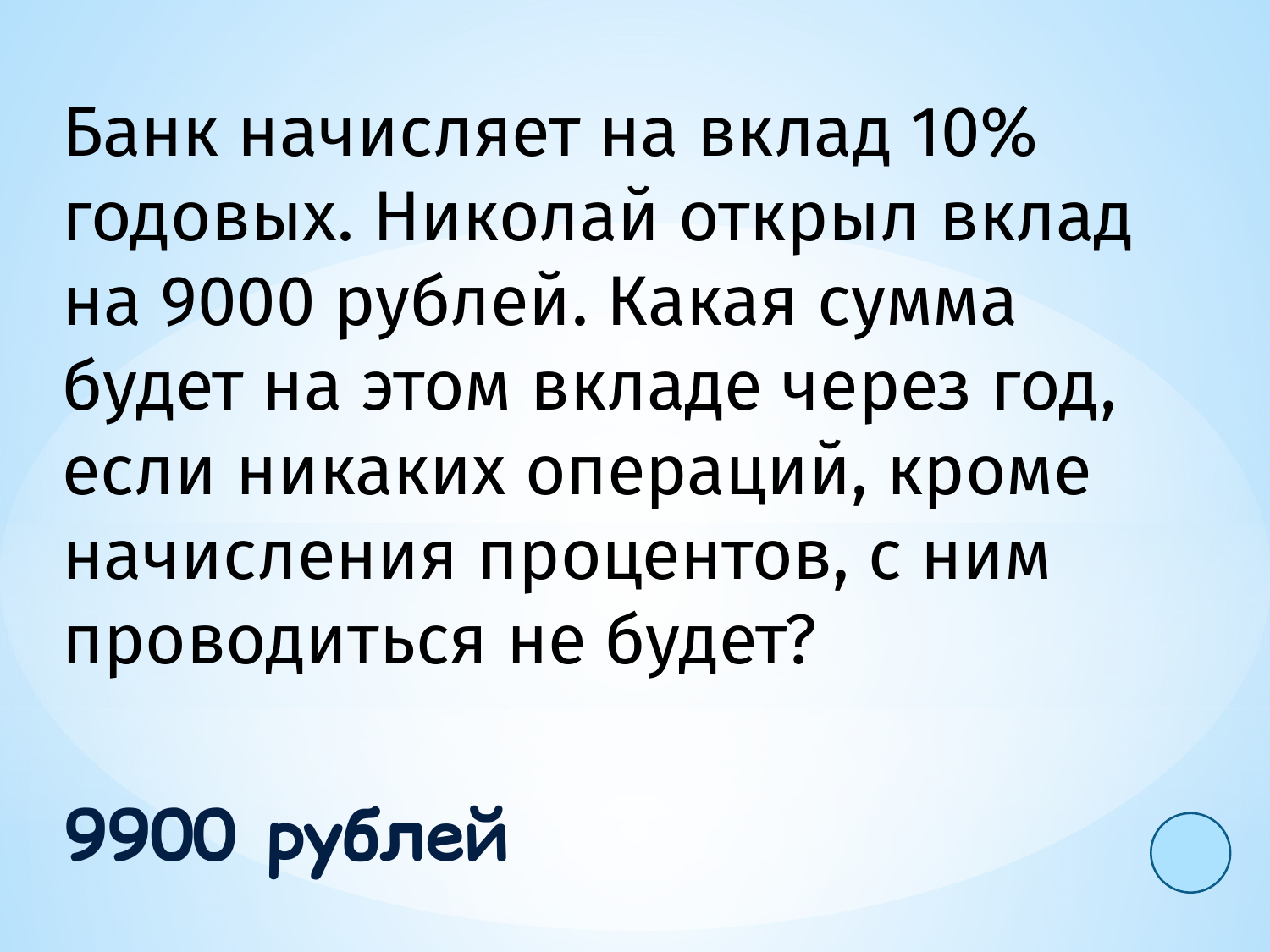

Банк начисляет на вклад 10% годовых. Николай открыл вклад на 9000 рублей. Какая сумма будет на этом вкладе через год, если никаких операций, кроме начисления процентов, с ним проводиться не будет?
9900 рублей